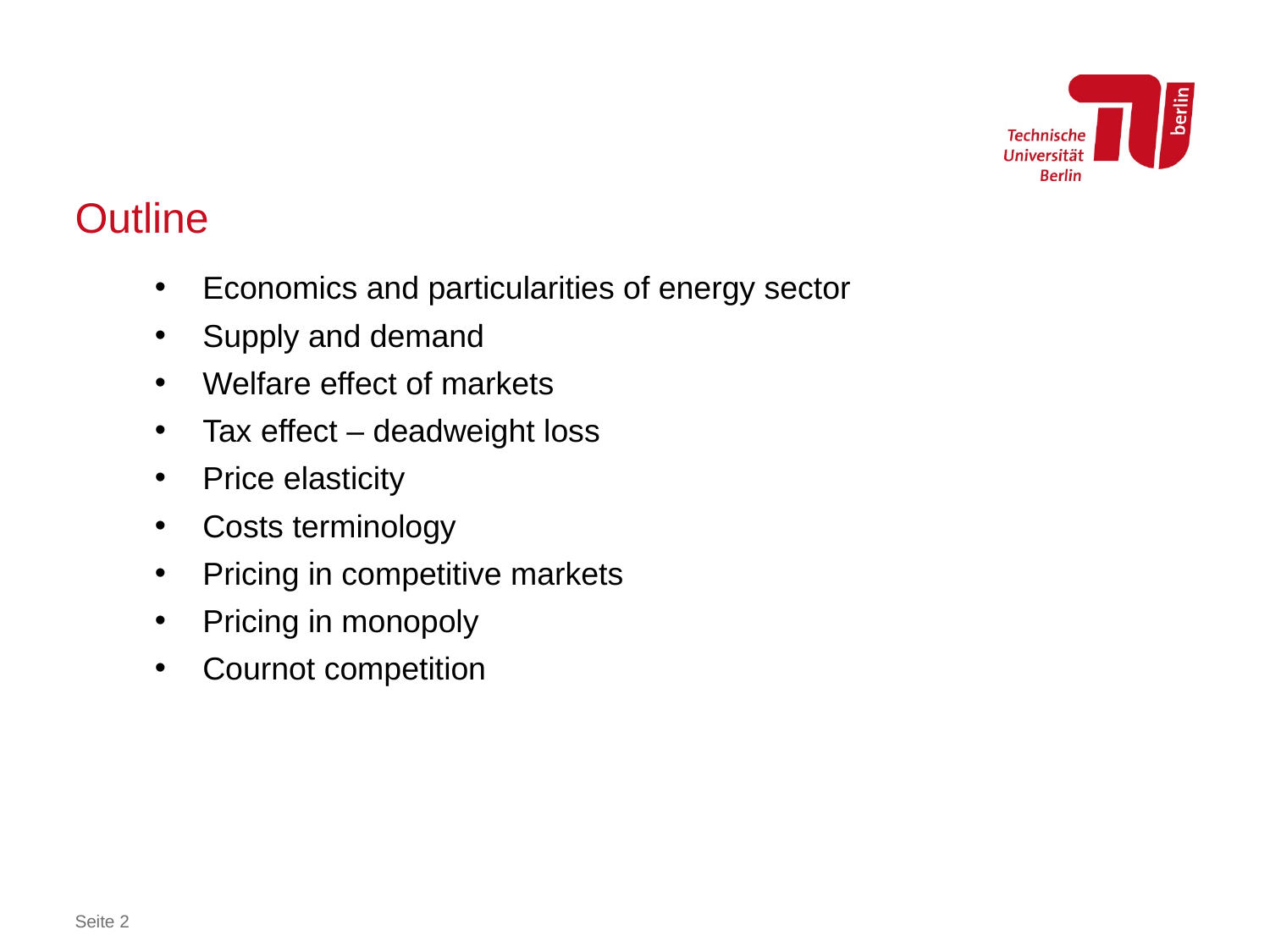

# Outline
Economics and particularities of energy sector
Supply and demand
Welfare effect of markets
Tax effect – deadweight loss
Price elasticity
Costs terminology
Pricing in competitive markets
Pricing in monopoly
Cournot competition

Seite 2